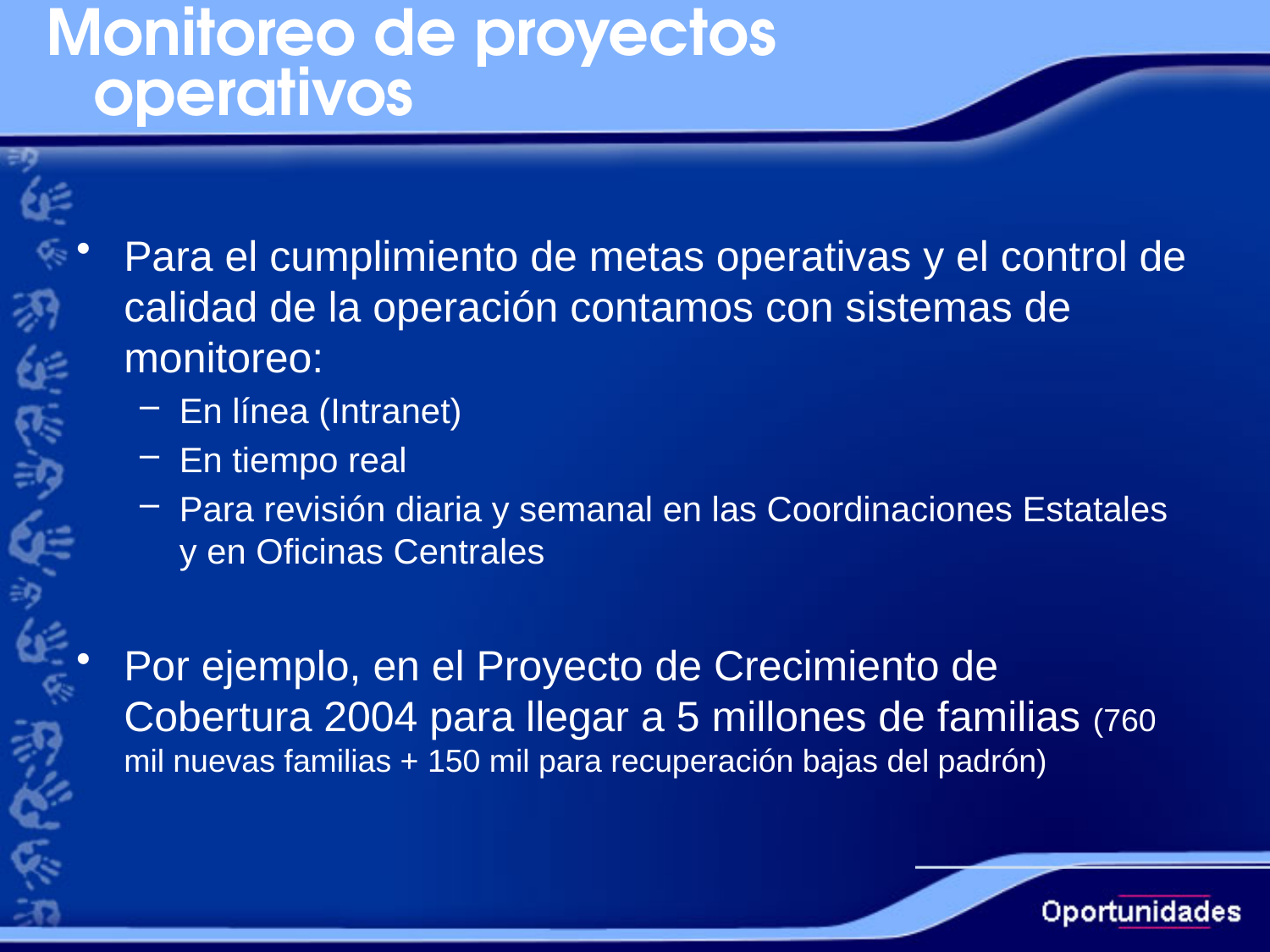

Monitoreo de proyectos operativos
Para el cumplimiento de metas operativas y el control de calidad de la operación contamos con sistemas de monitoreo:
En línea (Intranet)
En tiempo real
Para revisión diaria y semanal en las Coordinaciones Estatales y en Oficinas Centrales

Por ejemplo, en el Proyecto de Crecimiento de Cobertura 2004 para llegar a 5 millones de familias (760 mil nuevas familias + 150 mil para recuperación bajas del padrón)